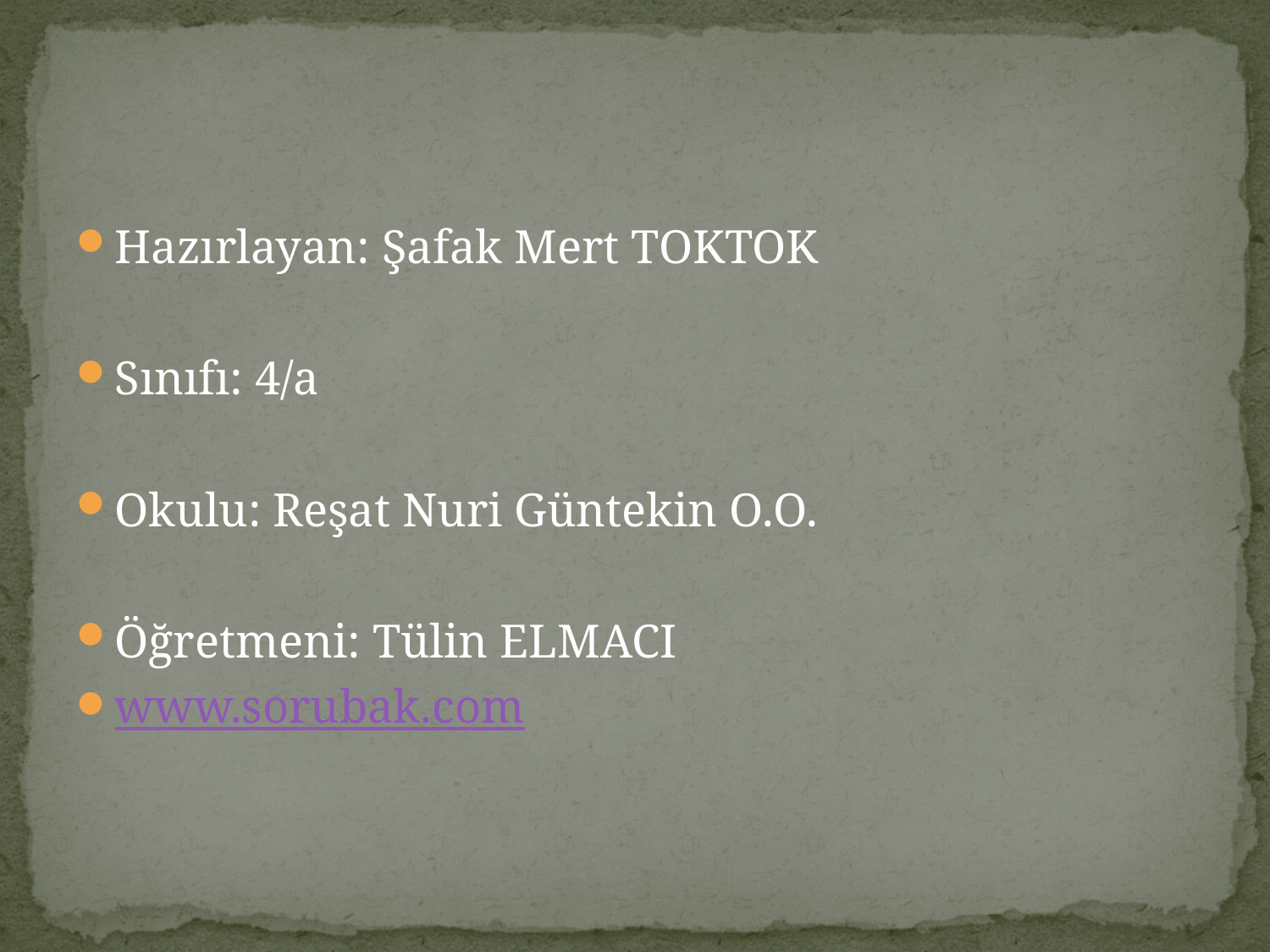

#
Hazırlayan: Şafak Mert TOKTOK

Sınıfı: 4/a

Okulu: Reşat Nuri Güntekin O.O.

Öğretmeni: Tülin ELMACI
www.sorubak.com